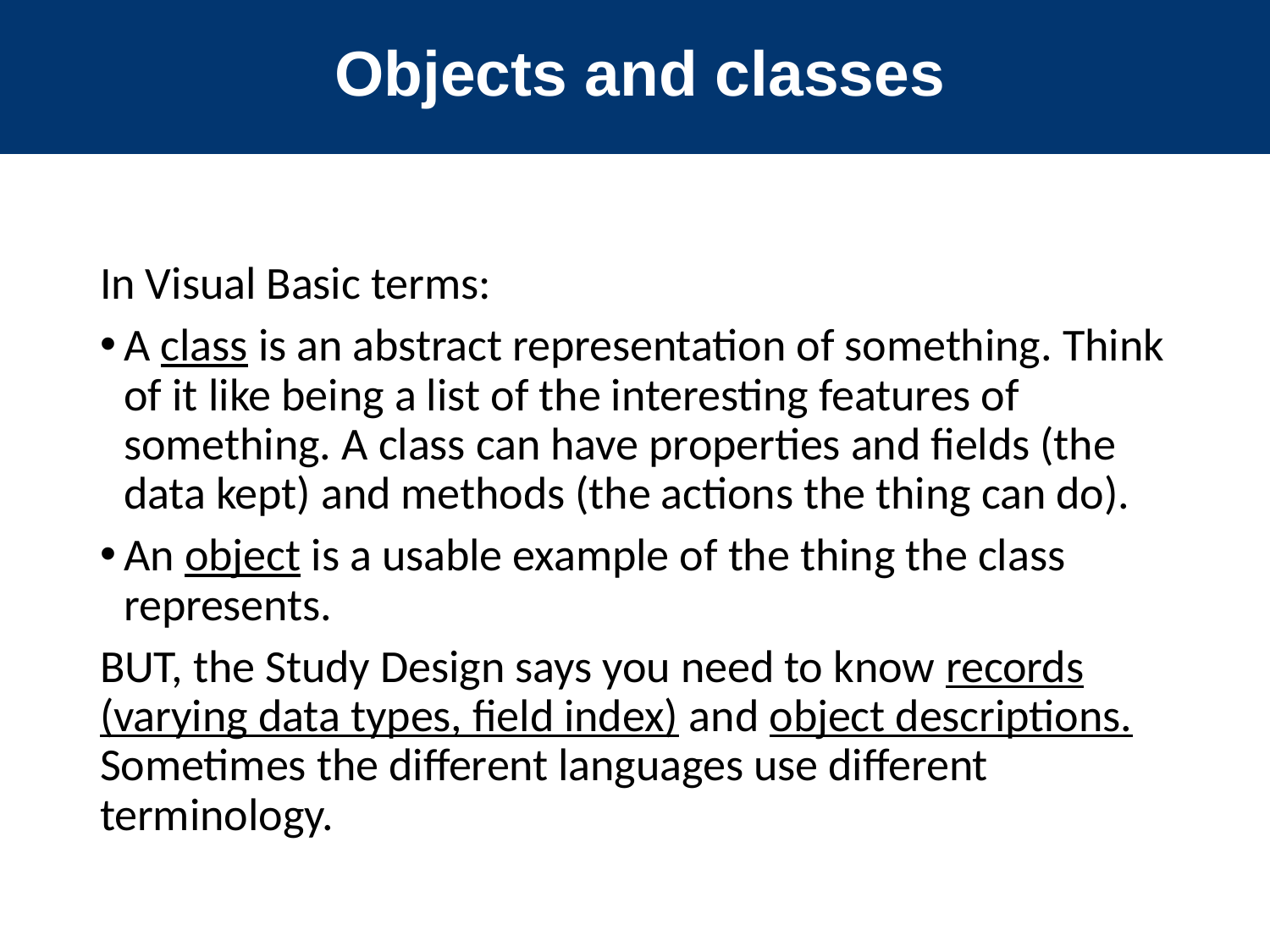

Objects and classes
In Visual Basic terms:
A class is an abstract representation of something. Think of it like being a list of the interesting features of something. A class can have properties and fields (the data kept) and methods (the actions the thing can do).
An object is a usable example of the thing the class represents.
BUT, the Study Design says you need to know records (varying data types, field index) and object descriptions. Sometimes the different languages use different terminology.